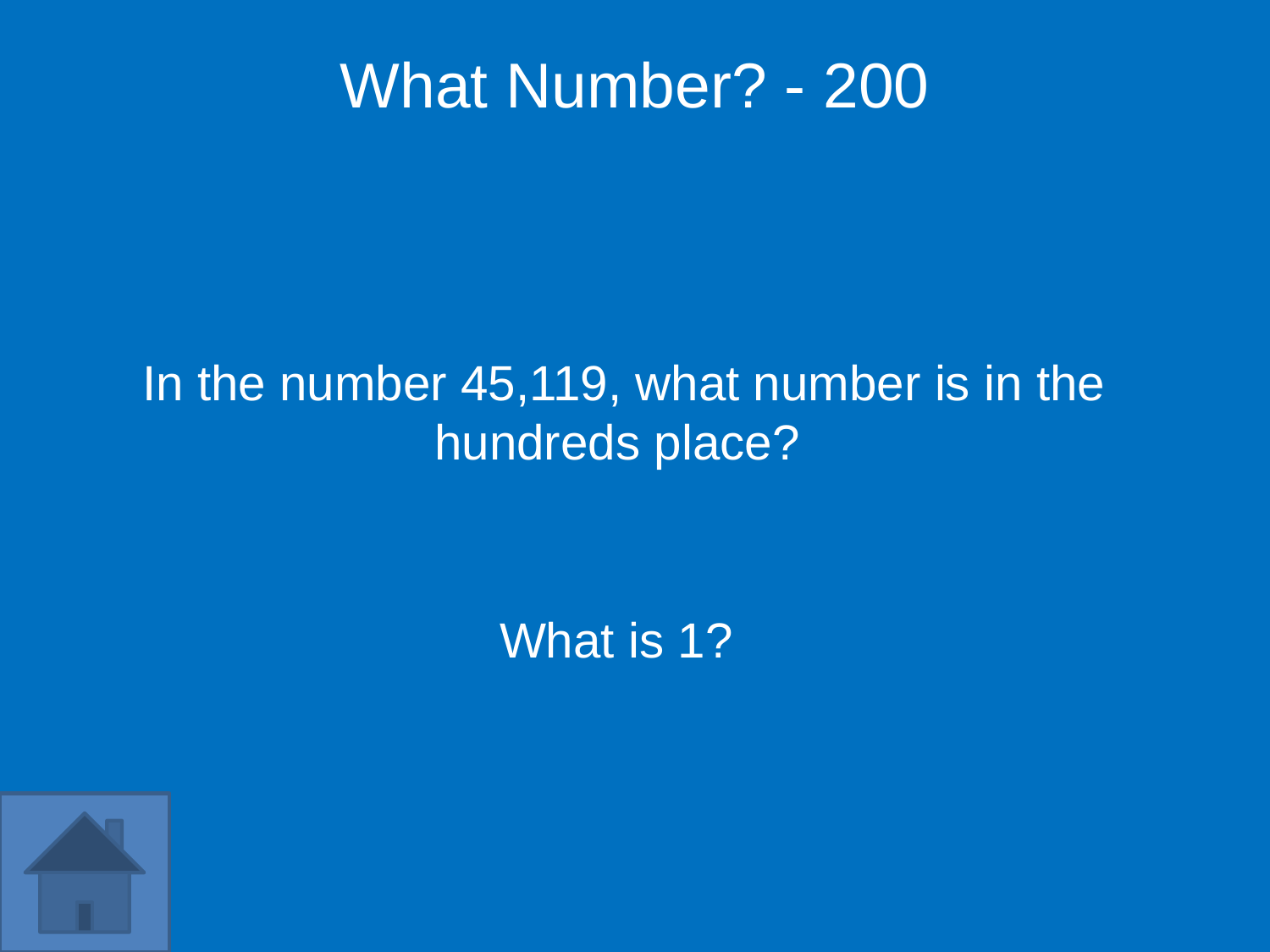

What Number? - 200

What is 1?

In the number 45,119, what number is in the hundreds place?